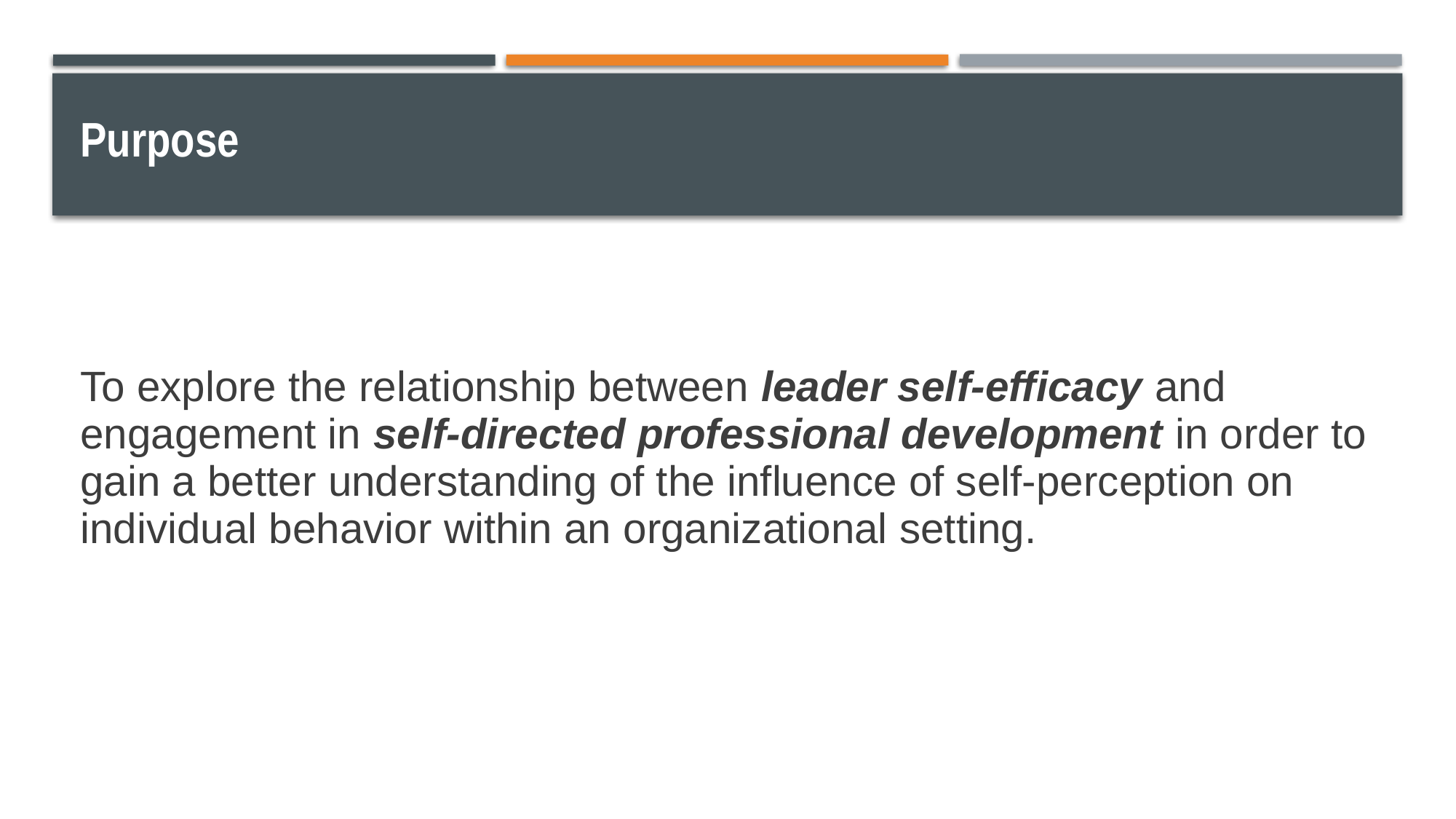

# Purpose
To explore the relationship between leader self-efficacy and engagement in self-directed professional development in order to gain a better understanding of the influence of self-perception on individual behavior within an organizational setting.